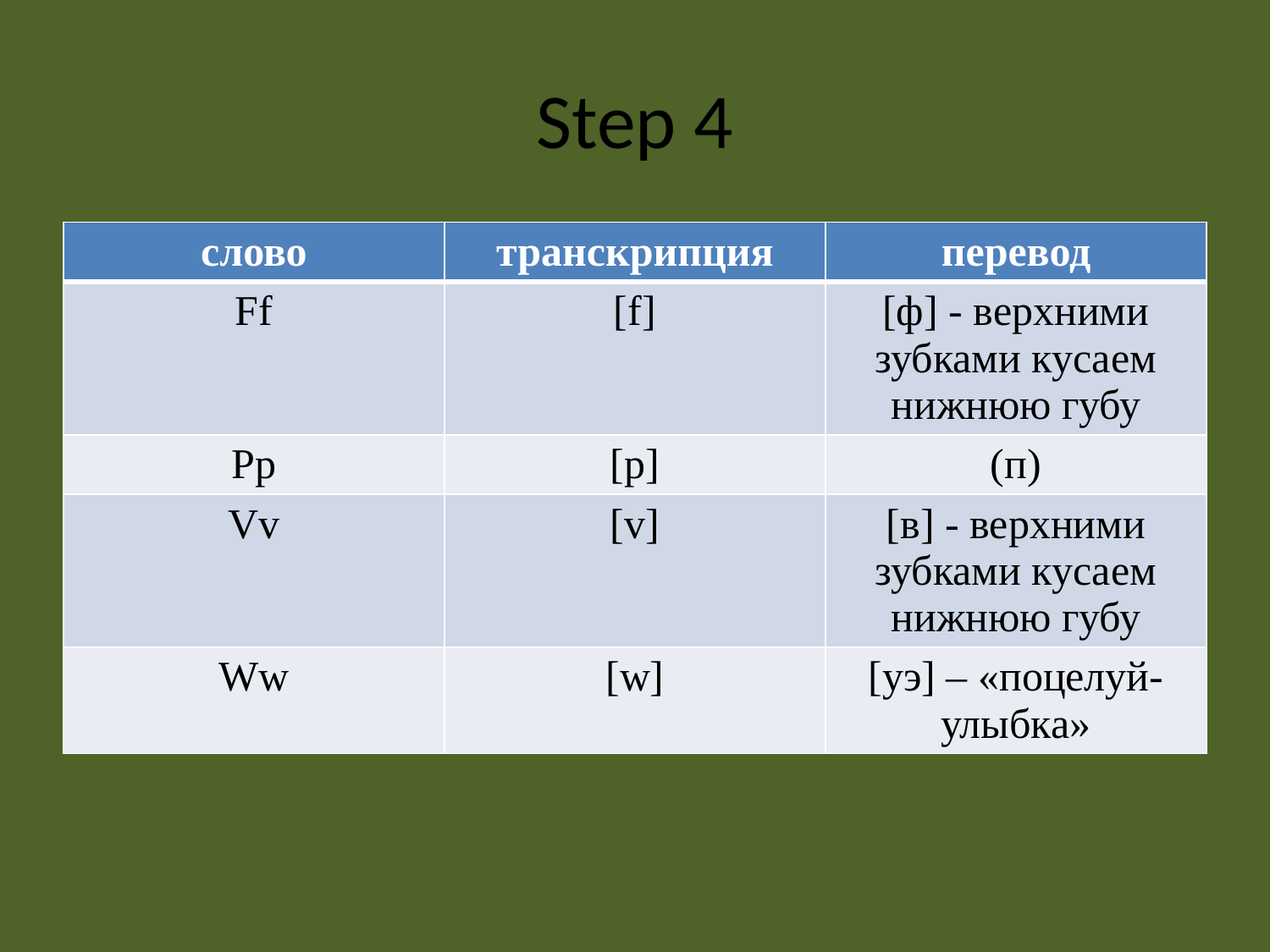

# Step 4
| слово | транскрипция | перевод |
| --- | --- | --- |
| Ff | [f] | [ф] - верхними зубками кусаем нижнюю губу |
| Pp | [p] | (п) |
| Vv | [v] | [в] - верхними зубками кусаем нижнюю губу |
| Ww | [w] | [уэ] – «поцелуй-улыбка» |